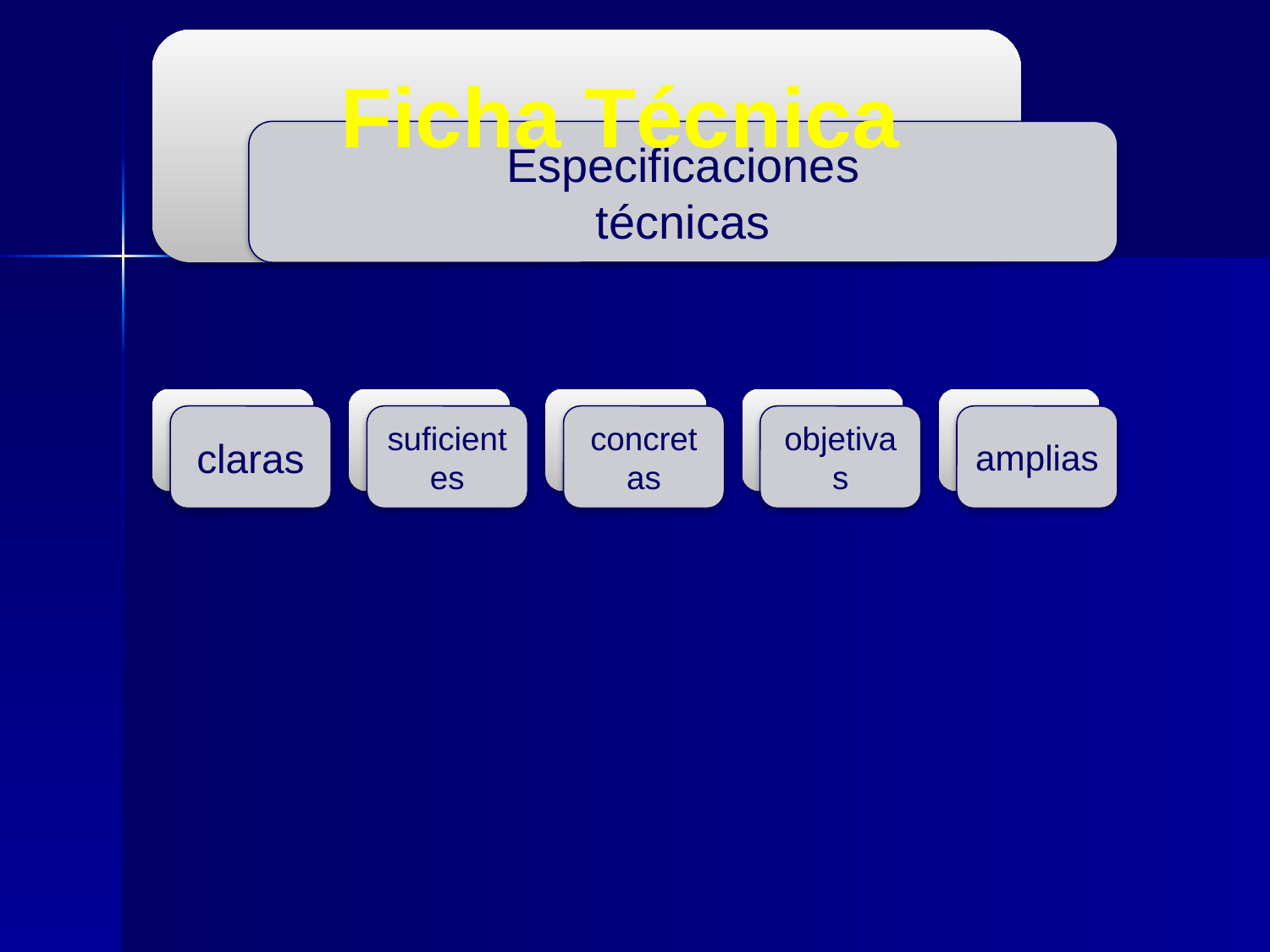

Especificaciones
técnicas
claras
suficientes
concretas
objetivas
amplias
Ficha Técnica